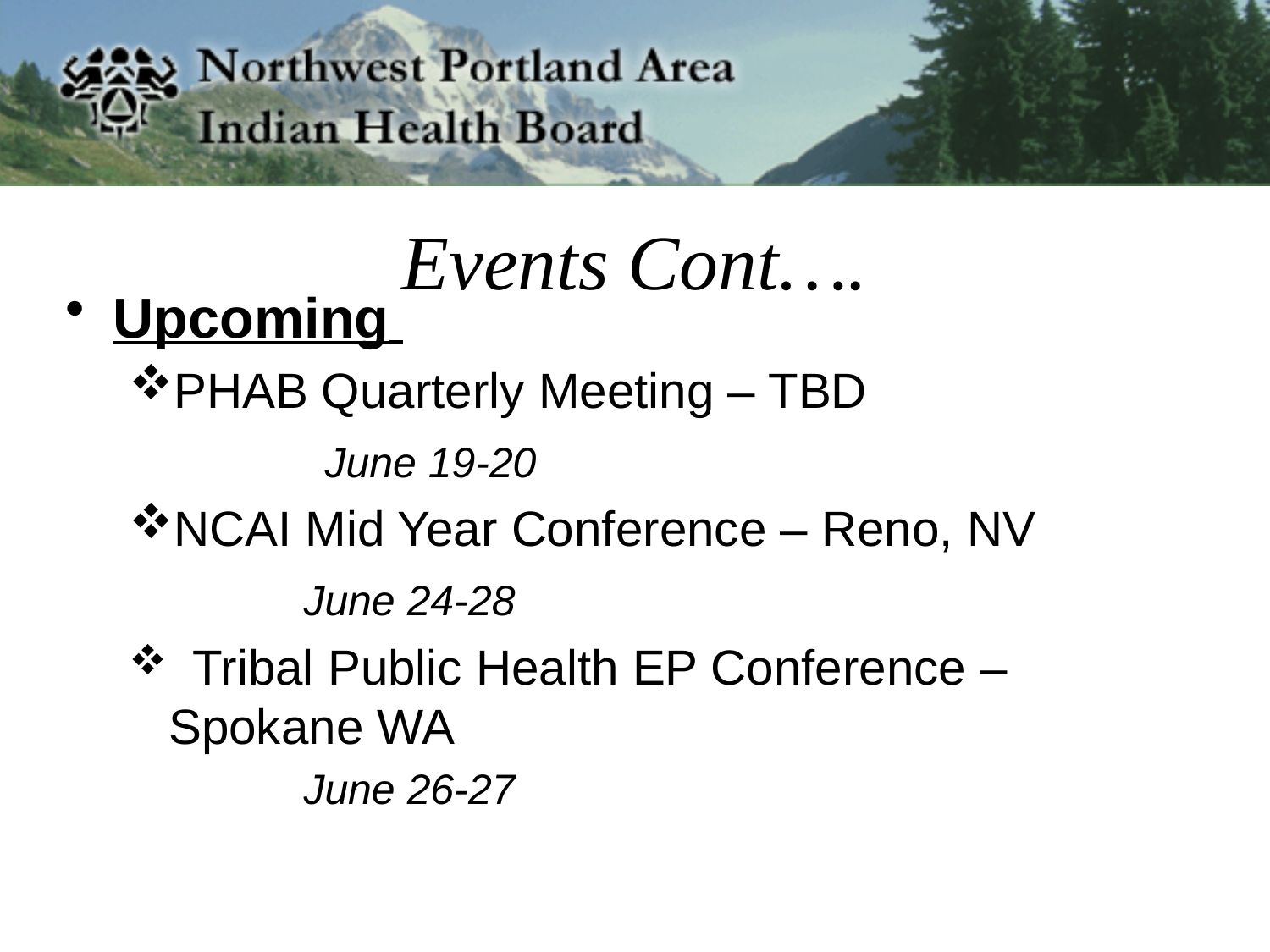

# Events Cont….
Upcoming
PHAB Quarterly Meeting – TBD
	     June 19-20
NCAI Mid Year Conference – Reno, NV
	    June 24-28
  Tribal Public Health EP Conference – Spokane WA
   	    June 26-27